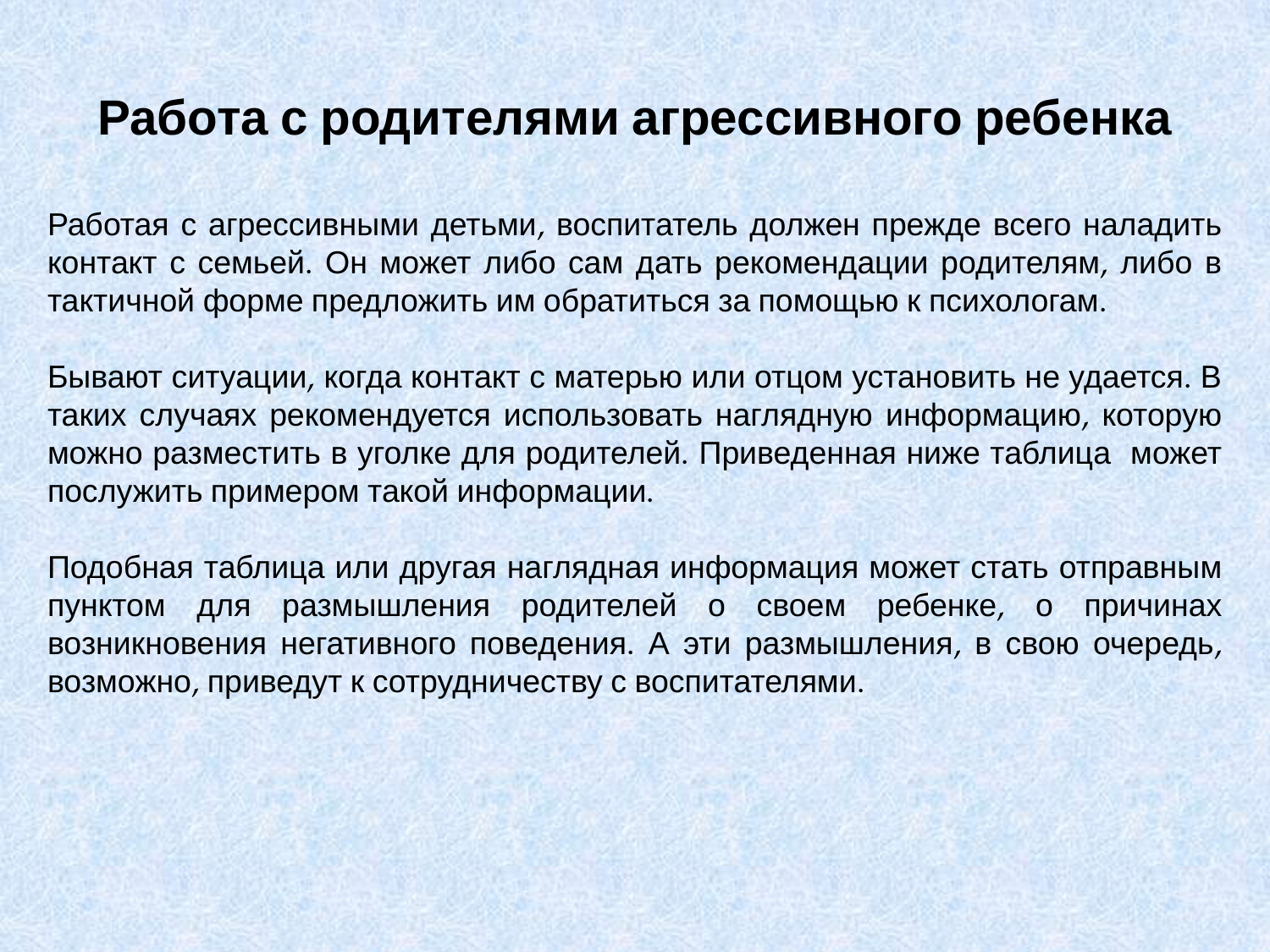

Работа с родителями агрессивного ребенка

Работая с агрессивными детьми, воспитатель должен прежде всего наладить контакт с семьей. Он может либо сам дать рекомендации родителям, либо в тактичной форме предложить им обратиться за помощью к психологам.

Бывают ситуации, когда контакт с матерью или отцом установить не удается. В таких случаях рекомендуется использовать наглядную информацию, которую можно разместить в уголке для родителей. Приведенная ниже таблица  может послужить примером такой информации.

Подобная таблица или другая наглядная информация может стать отправным пунктом для размышления родителей о своем ребенке, о причинах возникновения негативного поведения. А эти размышления, в свою очередь, возможно, приведут к сотрудничеству с воспитателями.